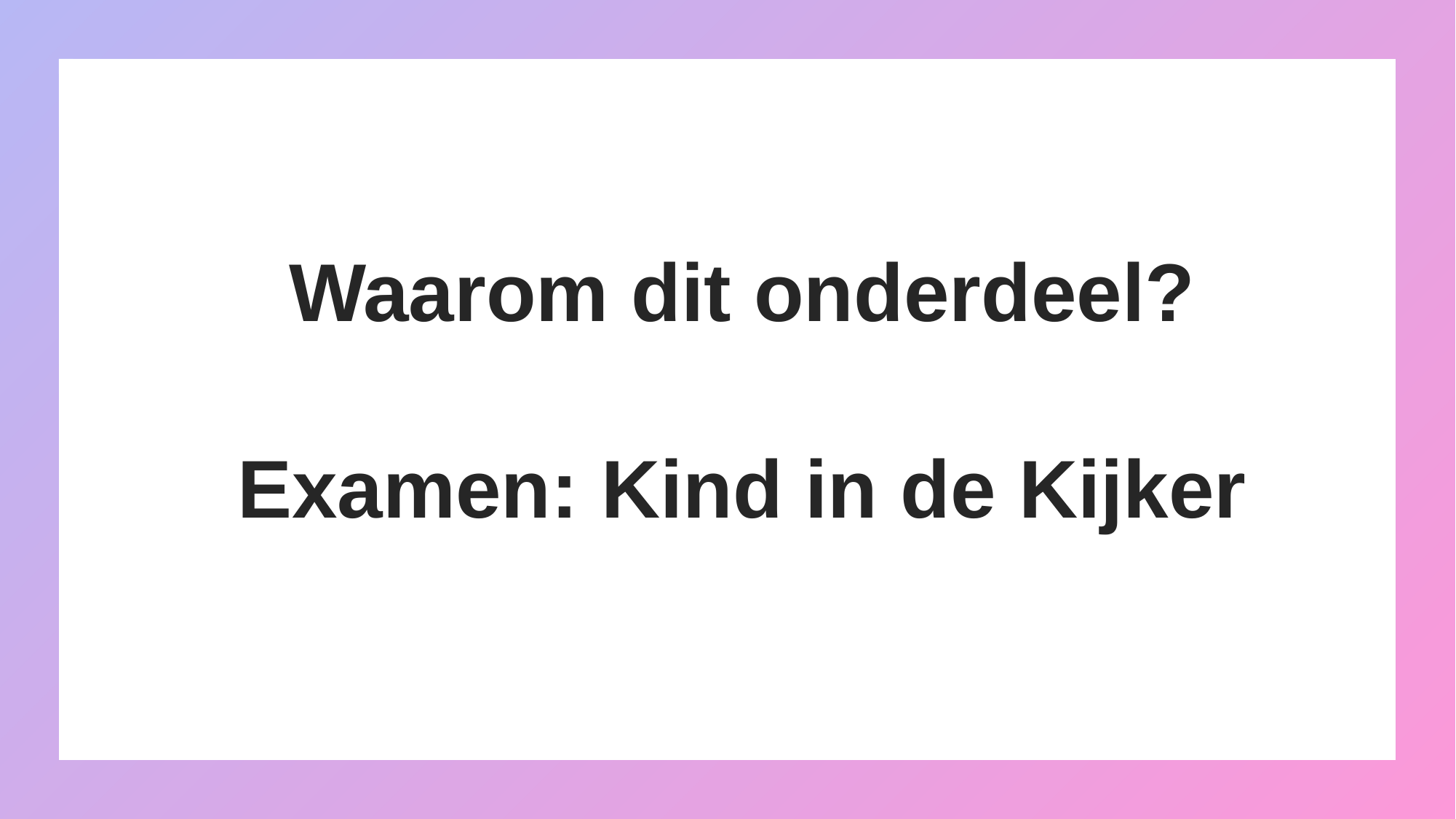

Waarom dit onderdeel?

Examen: Kind in de Kijker